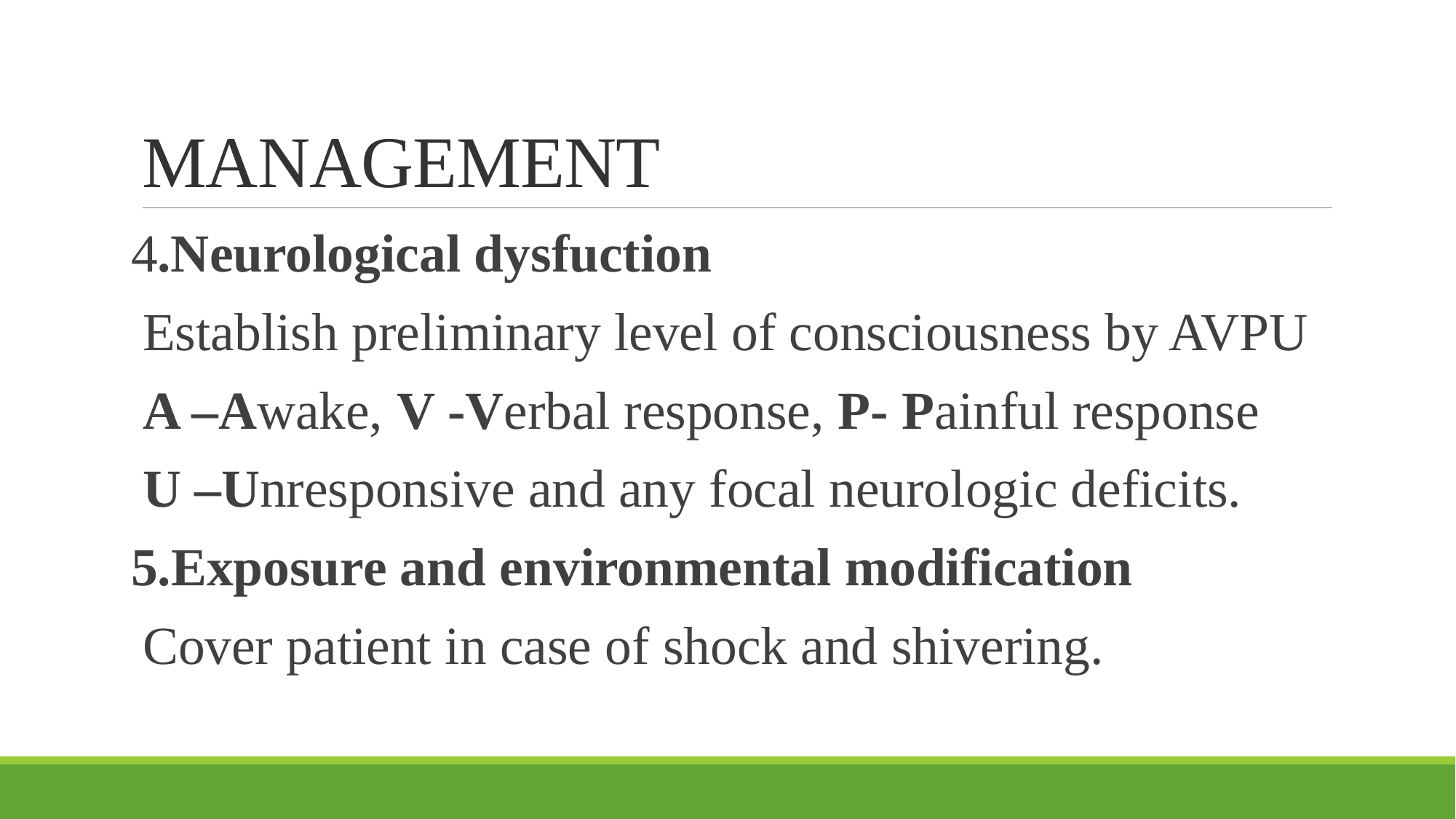

# MANAGEMENT
4.Neurological dysfuction
Establish preliminary level of consciousness by AVPU
A –Awake, V -Verbal response, P- Painful response
U –Unresponsive and any focal neurologic deficits.
5.Exposure and environmental modification
Cover patient in case of shock and shivering.